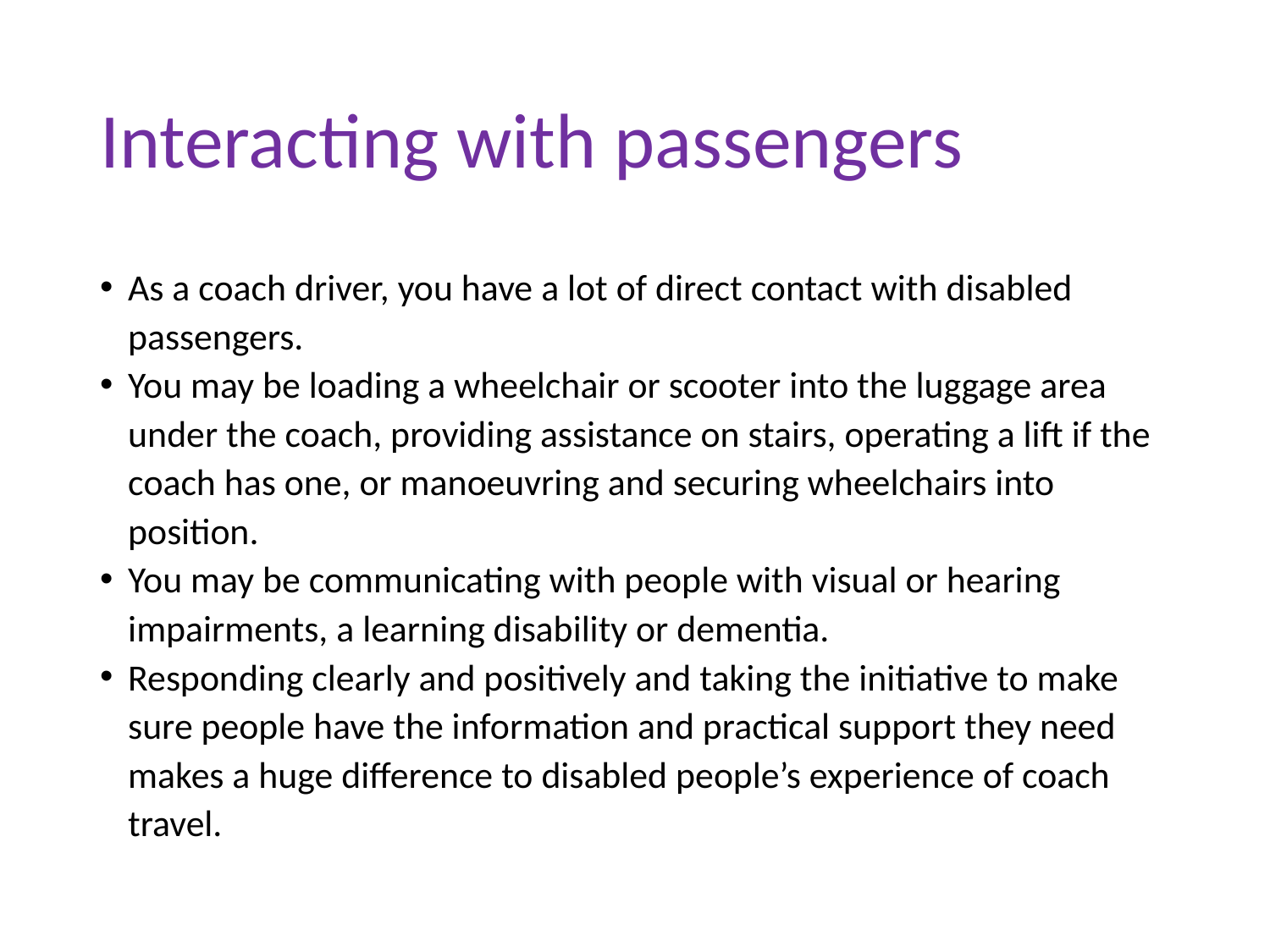

# Interacting with passengers
As a coach driver, you have a lot of direct contact with disabled passengers.
You may be loading a wheelchair or scooter into the luggage area under the coach, providing assistance on stairs, operating a lift if the coach has one, or manoeuvring and securing wheelchairs into position.
You may be communicating with people with visual or hearing impairments, a learning disability or dementia.
Responding clearly and positively and taking the initiative to make sure people have the information and practical support they need makes a huge difference to disabled people’s experience of coach travel.